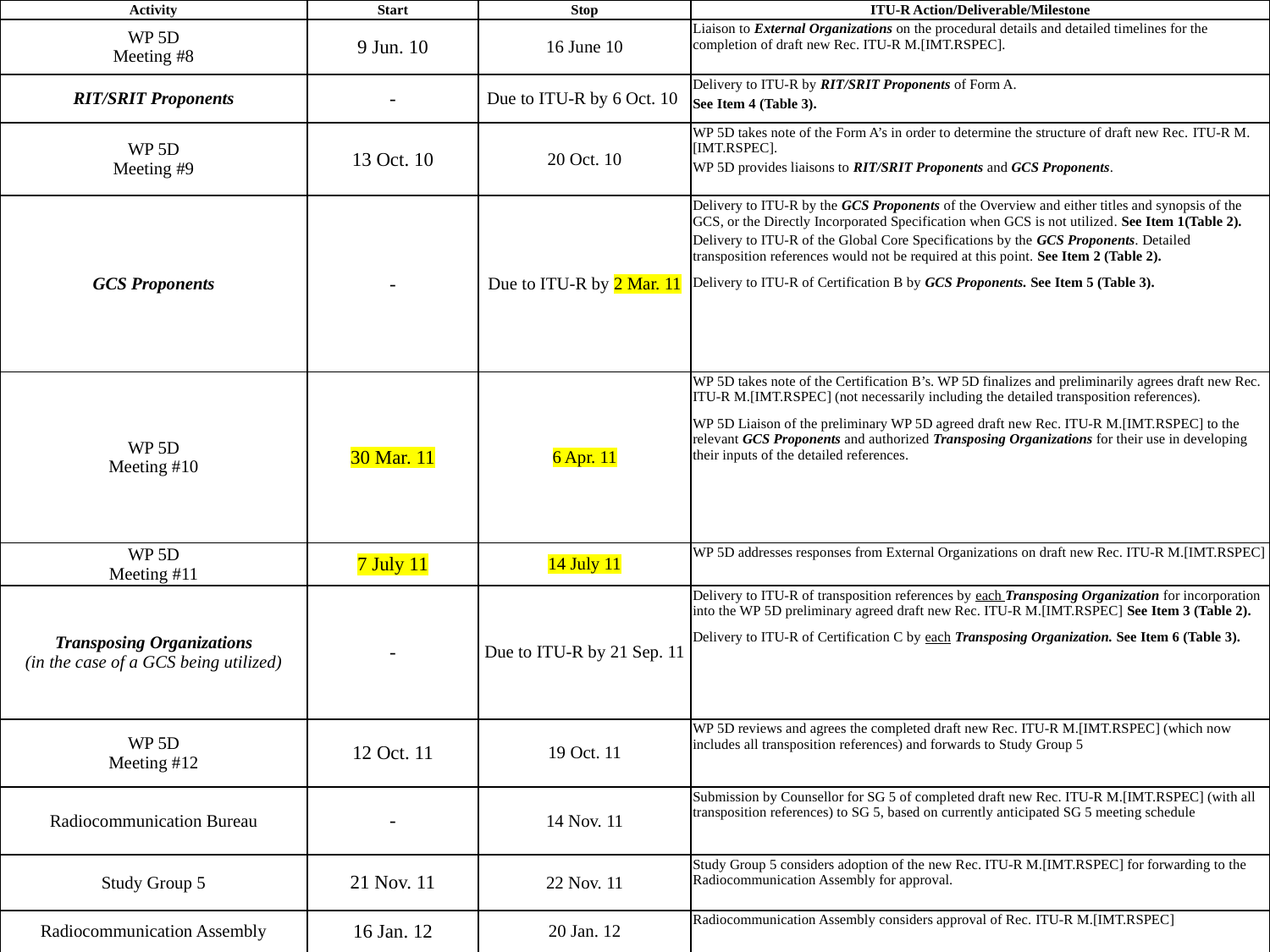

| Activity | Start | Stop | ITU-R Action/Deliverable/Milestone |
| --- | --- | --- | --- |
| WP 5D Meeting #8 | 9 Jun. 10 | 16 June 10 | Liaison to External Organizations on the procedural details and detailed timelines for the completion of draft new Rec. ITU‑R M.[IMT.RSPEC]. |
| RIT/SRIT Proponents | - | Due to ITU-R by 6 Oct. 10 | Delivery to ITU-R by RIT/SRIT Proponents of Form A. See Item 4 (Table 3). |
| WP 5D Meeting #9 | 13 Oct. 10 | 20 Oct. 10 | WP 5D takes note of the Form A’s in order to determine the structure of draft new Rec. ITU-R M.[IMT.RSPEC]. WP 5D provides liaisons to RIT/SRIT Proponents and GCS Proponents. |
| GCS Proponents | - | Due to ITU-R by 2 Mar. 11 | Delivery to ITU-R by the GCS Proponents of the Overview and either titles and synopsis of the GCS, or the Directly Incorporated Specification when GCS is not utilized. See Item 1(Table 2). Delivery to ITU-R of the Global Core Specifications by the GCS Proponents. Detailed transposition references would not be required at this point. See Item 2 (Table 2). Delivery to ITU-R of Certification B by GCS Proponents. See Item 5 (Table 3). |
| WP 5D Meeting #10 | 30 Mar. 11 | 6 Apr. 11 | WP 5D takes note of the Certification B’s. WP 5D finalizes and preliminarily agrees draft new Rec. ITU-R M.[IMT.RSPEC] (not necessarily including the detailed transposition references). WP 5D Liaison of the preliminary WP 5D agreed draft new Rec. ITU-R M.[IMT.RSPEC] to the relevant GCS Proponents and authorized Transposing Organizations for their use in developing their inputs of the detailed references. |
| WP 5D Meeting #11 | 7 July 11 | 14 July 11 | WP 5D addresses responses from External Organizations on draft new Rec. ITU-R M.[IMT.RSPEC] |
| Transposing Organizations (in the case of a GCS being utilized) | - | Due to ITU-R by 21 Sep. 11 | Delivery to ITU-R of transposition references by each Transposing Organization for incorporation into the WP 5D preliminary agreed draft new Rec. ITU-R M.[IMT.RSPEC] See Item 3 (Table 2). Delivery to ITU-R of Certification C by each Transposing Organization. See Item 6 (Table 3). |
| WP 5D Meeting #12 | 12 Oct. 11 | 19 Oct. 11 | WP 5D reviews and agrees the completed draft new Rec. ITU-R M.[IMT.RSPEC] (which now includes all transposition references) and forwards to Study Group 5 |
| Radiocommunication Bureau | - | 14 Nov. 11 | Submission by Counsellor for SG 5 of completed draft new Rec. ITU-R M.[IMT.RSPEC] (with all transposition references) to SG 5, based on currently anticipated SG 5 meeting schedule |
| Study Group 5 | 21 Nov. 11 | 22 Nov. 11 | Study Group 5 considers adoption of the new Rec. ITU-R M.[IMT.RSPEC] for forwarding to the Radiocommunication Assembly for approval. |
| Radiocommunication Assembly | 16 Jan. 12 | 20 Jan. 12 | Radiocommunication Assembly considers approval of Rec. ITU-R M.[IMT.RSPEC] |